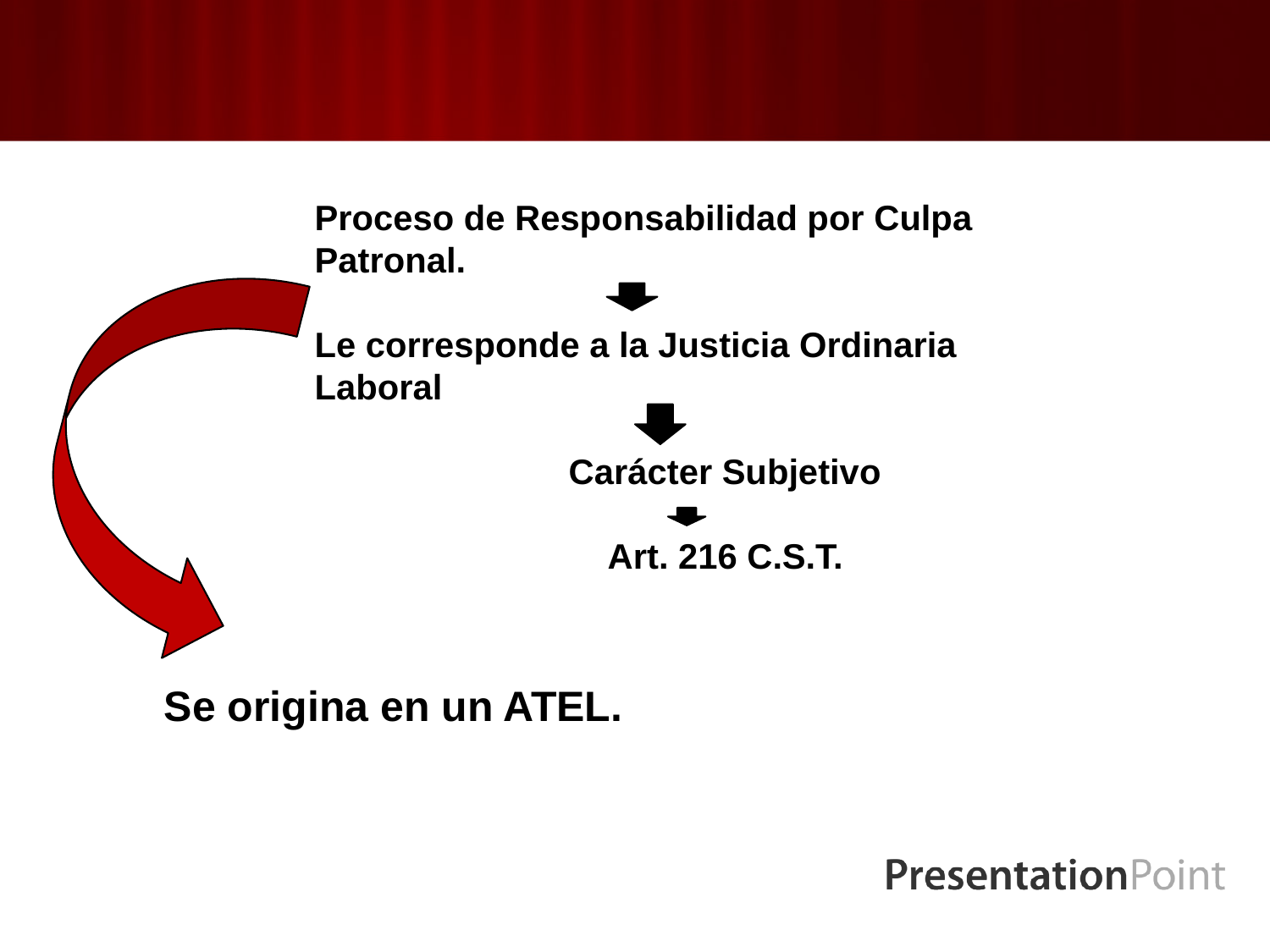

Proceso de Responsabilidad por Culpa Patronal.

Le corresponde a la Justicia Ordinaria Laboral

		Carácter Subjetivo

		    Art. 216 C.S.T.

Se origina en un ATEL.